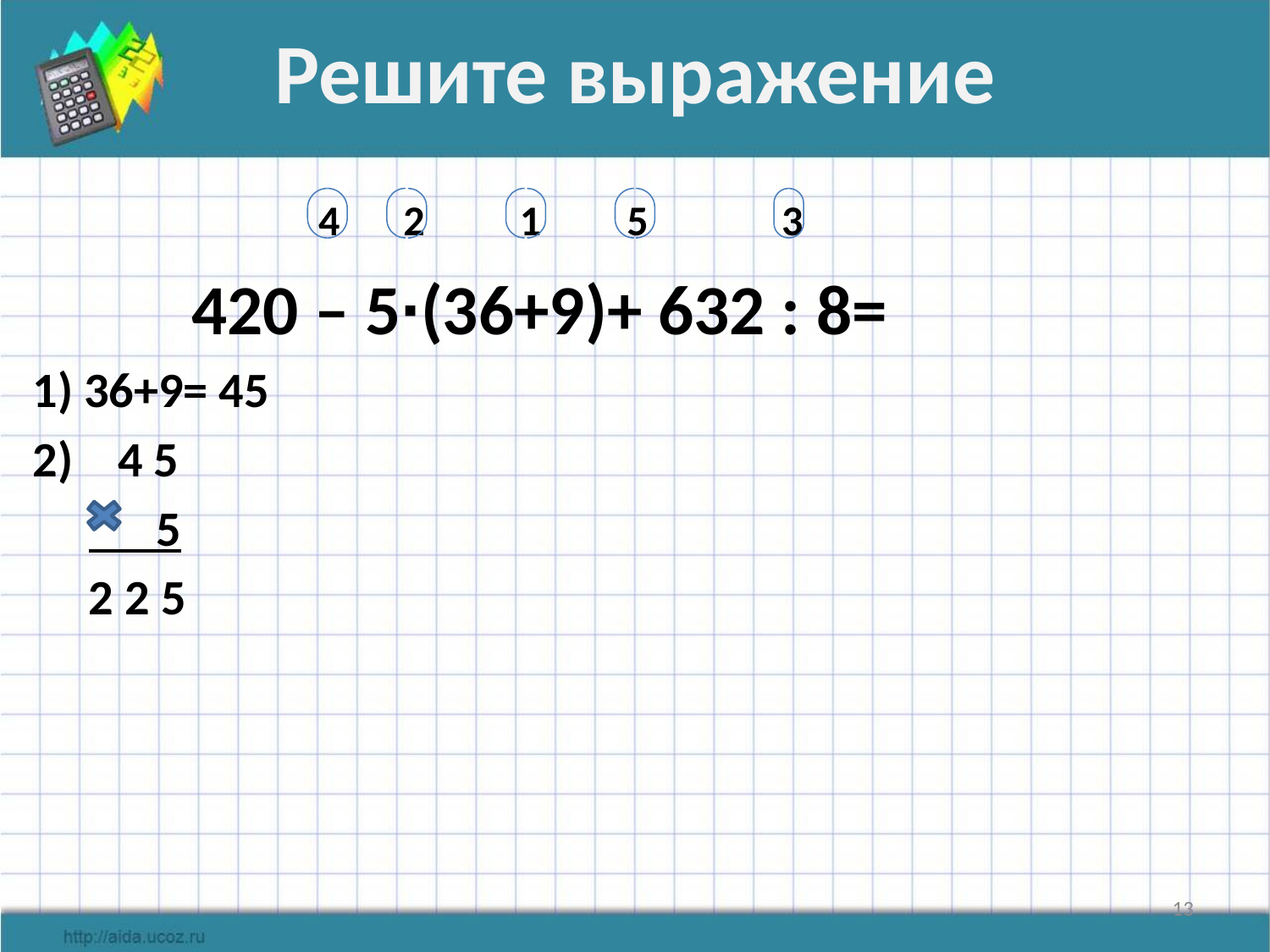

# Решите выражение
                  4    2      1         5              3
          420 – 5∙(36+9)+ 632 : 8=
1) 36+9= 45
2)    4 5
           5
     2 2 5

13